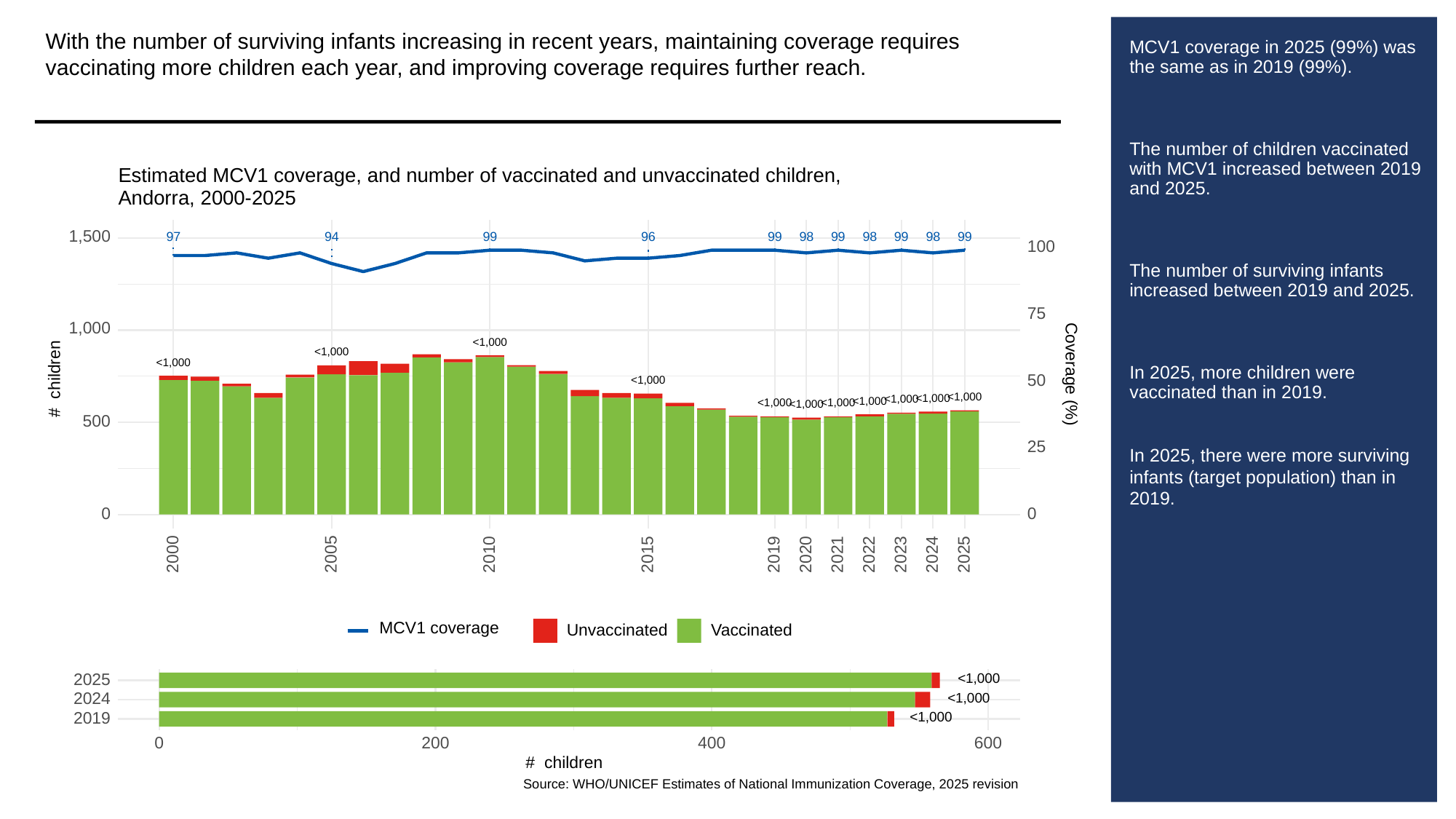

With the number of surviving infants increasing in recent years, maintaining coverage requires vaccinating more children each year, and improving coverage requires further reach.
# MCV1 coverage in 2025 (99%) was the same as in 2019 (99%).

The number of children vaccinated with MCV1 increased between 2019 and 2025.

The number of surviving infants increased between 2019 and 2025.

In 2025, more children were vaccinated than in 2019.

In 2025, there were more surviving infants (target population) than in 2019.

Estimated MCV1 coverage, and number of vaccinated and unvaccinated children,
Andorra, 2000-2025

1,500
97
94
99
96
99
98
99
98
99
98
99

100

75
1,000

<1,000
<1,000

<1,000

Coverage (%)

#  children

50

<1,000

<1,000

<1,000
<1,000

<1,000

<1,000
<1,000
<1,000

500

25

0
0

2023
2000
2005
2010
2015
2019
2020
2021
2022
2024
2025

MCV1 coverage
Unvaccinated
Vaccinated

<1,000
2025

<1,000
2024

<1,000
2019

0
200
400
600
#  children
Source: WHO/UNICEF Estimates of National Immunization Coverage, 2025 revision